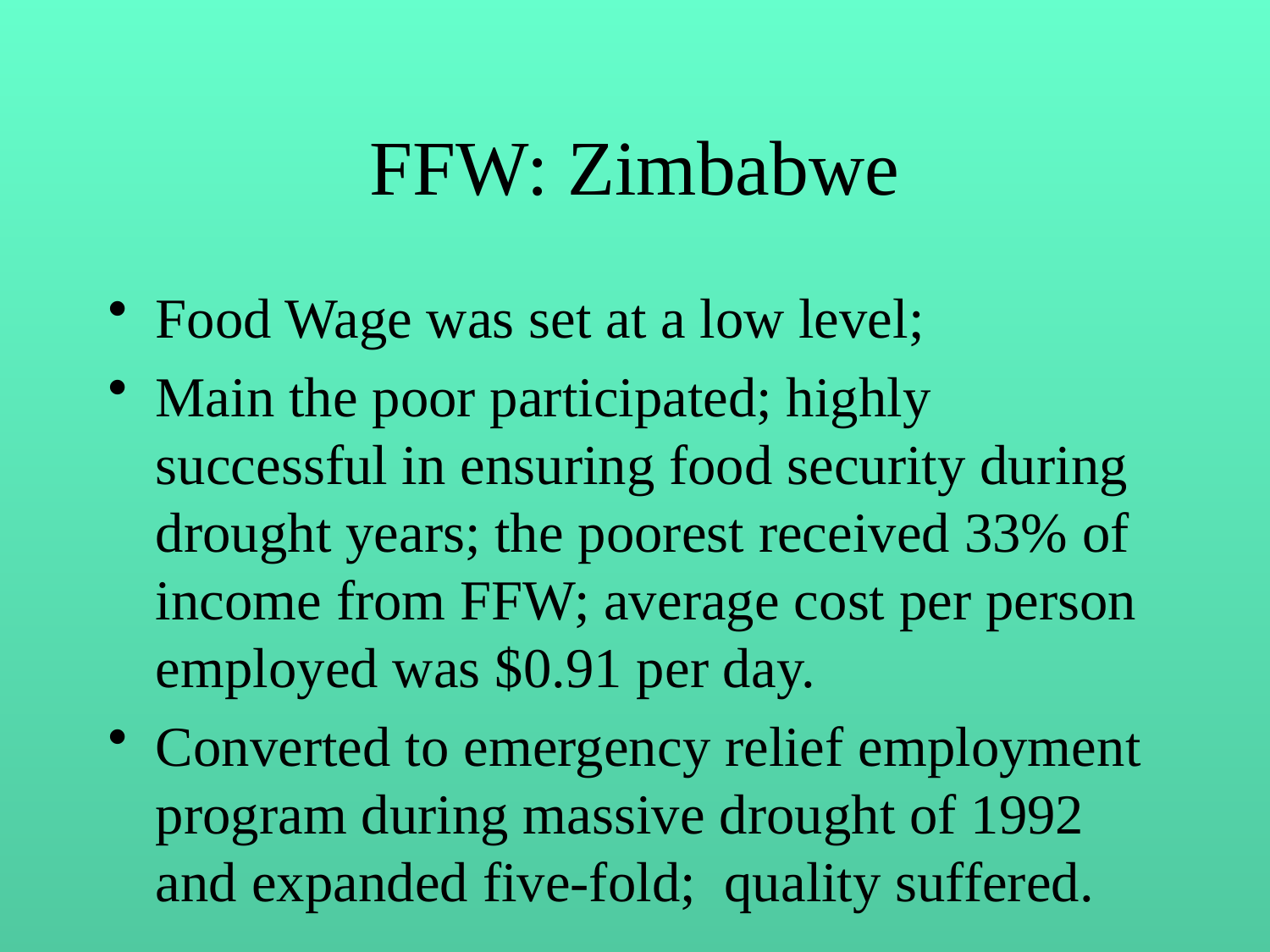

# FFW: Zimbabwe
Food Wage was set at a low level;
Main the poor participated; highly successful in ensuring food security during drought years; the poorest received 33% of income from FFW; average cost per person employed was $0.91 per day.
Converted to emergency relief employment program during massive drought of 1992 and expanded five-fold;  quality suffered.